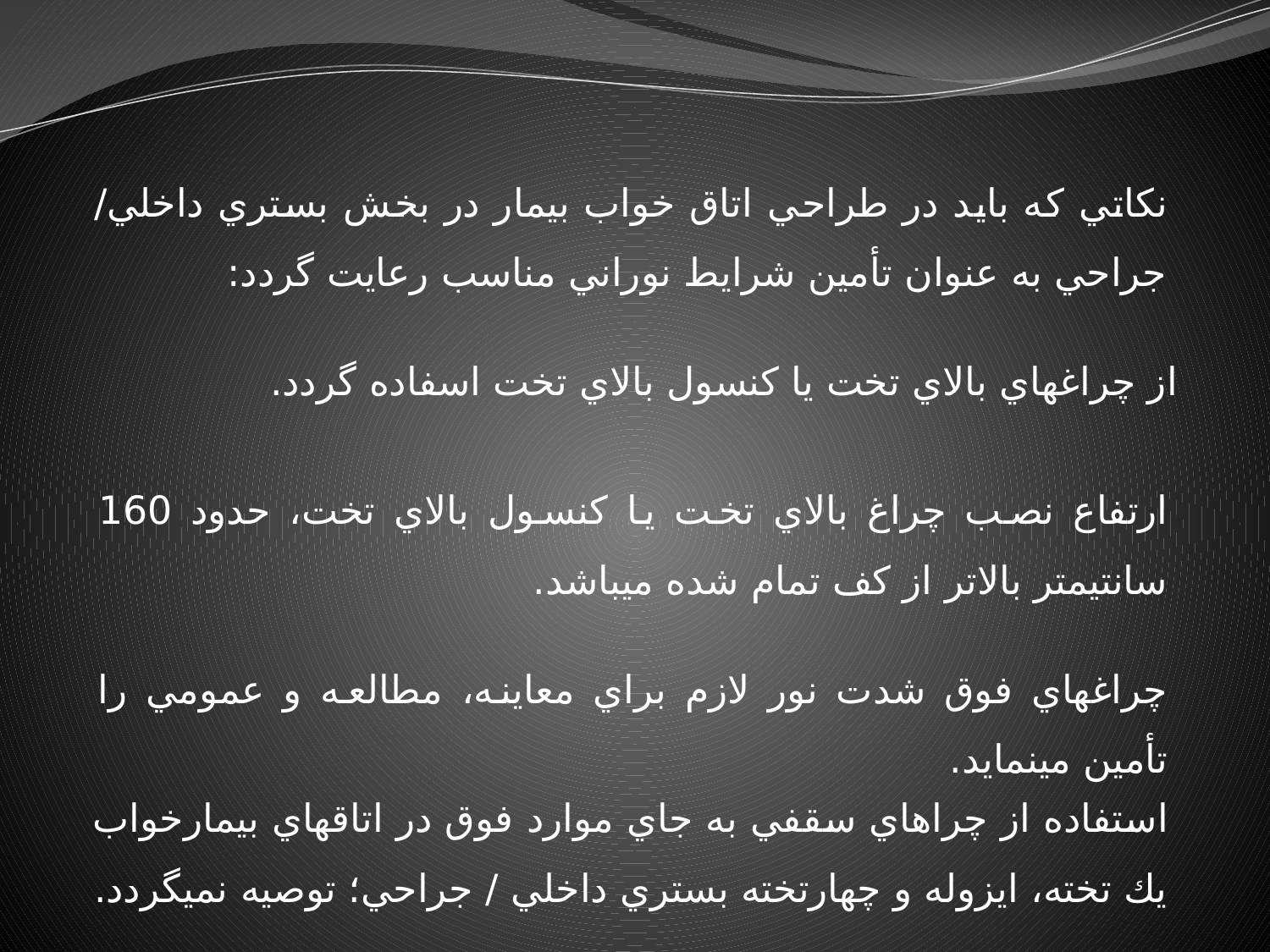

نكاتي كه بايد در طراحي اتاق خواب بيمار در بخش بستري داخلي/ جراحي به عنوان تأمين شرايط نوراني مناسب رعايت گردد:
از چراغ‏هاي بالاي تخت يا كنسول بالاي تخت اسفاده گردد.
ارتفاع نصب چراغ بالاي تخت يا كنسول بالاي تخت، حدود 160 سانتي‏متر بالاتر از كف تمام شده مي‏باشد.
چراغ‏هاي فوق شدت نور لازم براي معاينه، مطالعه و عمومي را تأمين مي‏نمايد.
استفاده از چراهاي سقفي به جاي موارد فوق در اتاقهاي بيمارخواب يك تخته، ايزوله و چهارتخته بستري داخلي / جراحي؛ توصيه نمي‏گردد.